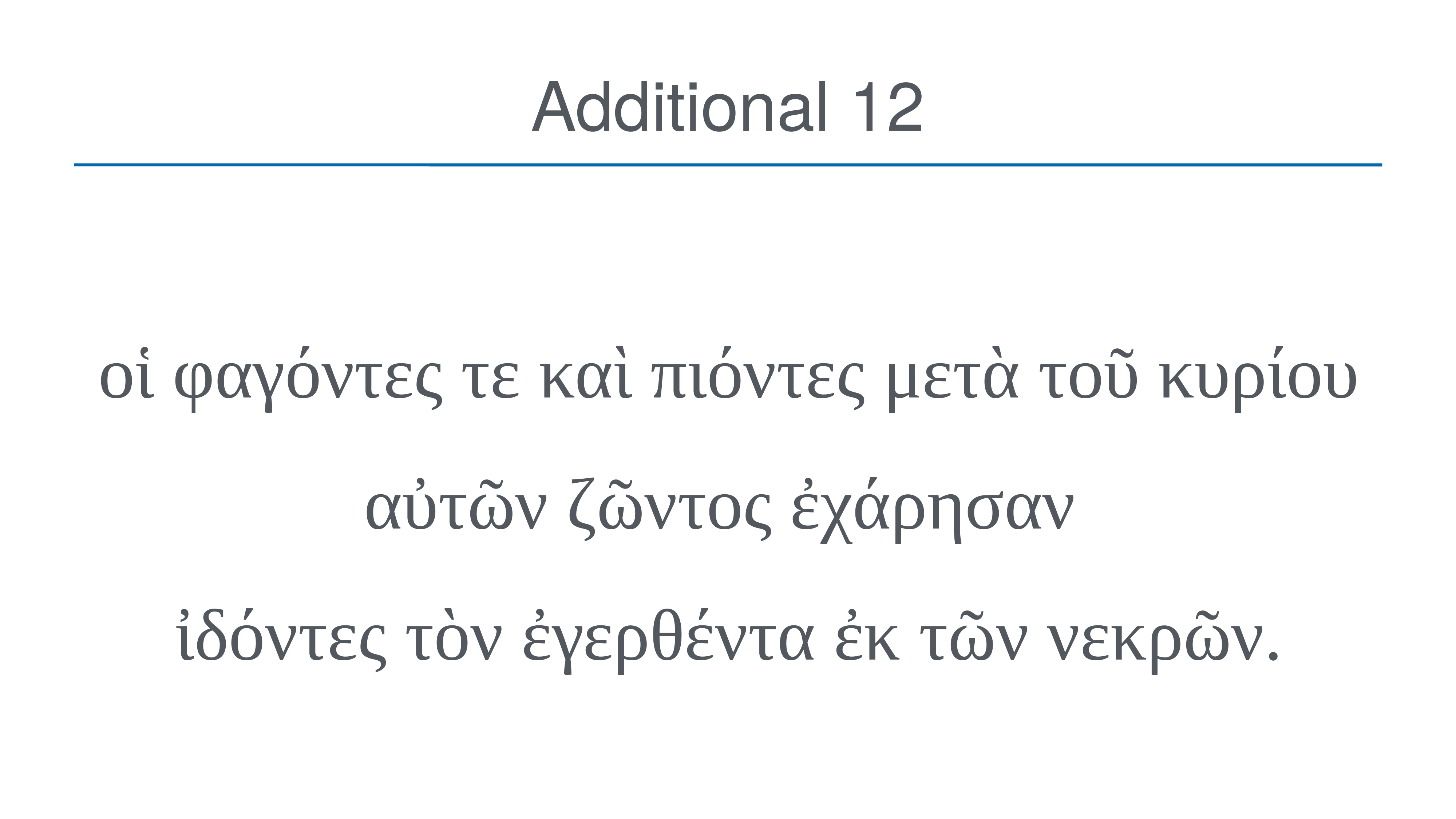

# Additional 12
οἱ φαγόντες τε καὶ πιόντες μετὰ τοῦ κυρίου αὐτῶν ζῶντος ἐχάρησαν
ἰδόντες τὸν ἐγερθέντα ἐκ τῶν νεκρῶν.